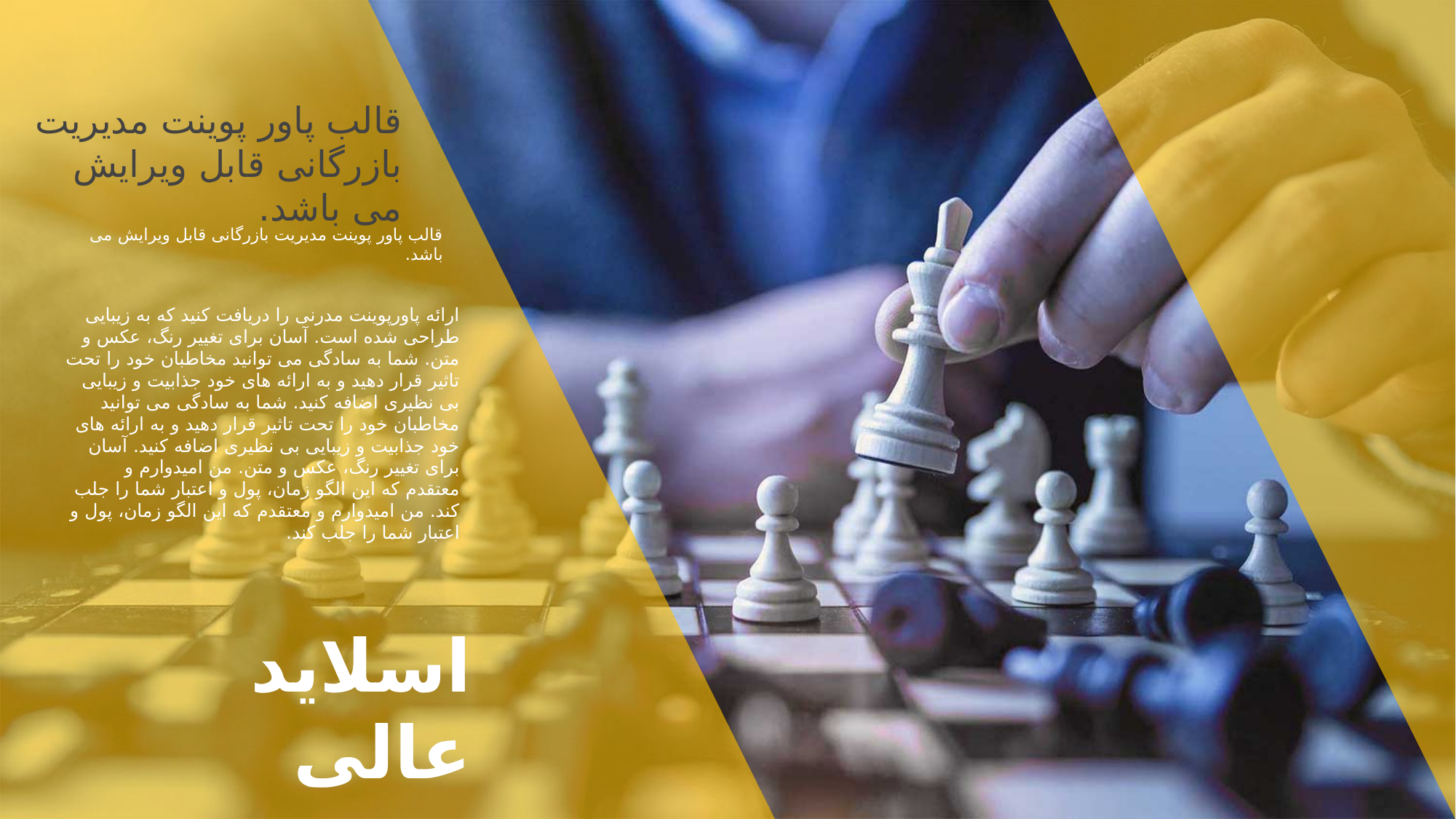

قالب پاور پوینت مدیریت بازرگانی قابل ویرایش می باشد.
قالب پاور پوینت مدیریت بازرگانی قابل ویرایش می باشد.
ارائه پاورپوینت مدرنی را دریافت کنید که به زیبایی طراحی شده است. آسان برای تغییر رنگ، عکس و متن. شما به سادگی می توانید مخاطبان خود را تحت تاثیر قرار دهید و به ارائه های خود جذابیت و زیبایی بی نظیری اضافه کنید. شما به سادگی می توانید مخاطبان خود را تحت تاثیر قرار دهید و به ارائه های خود جذابیت و زیبایی بی نظیری اضافه کنید. آسان برای تغییر رنگ، عکس و متن. من امیدوارم و معتقدم که این الگو زمان، پول و اعتبار شما را جلب کند. من امیدوارم و معتقدم که این الگو زمان، پول و اعتبار شما را جلب کند.
اسلاید عالی